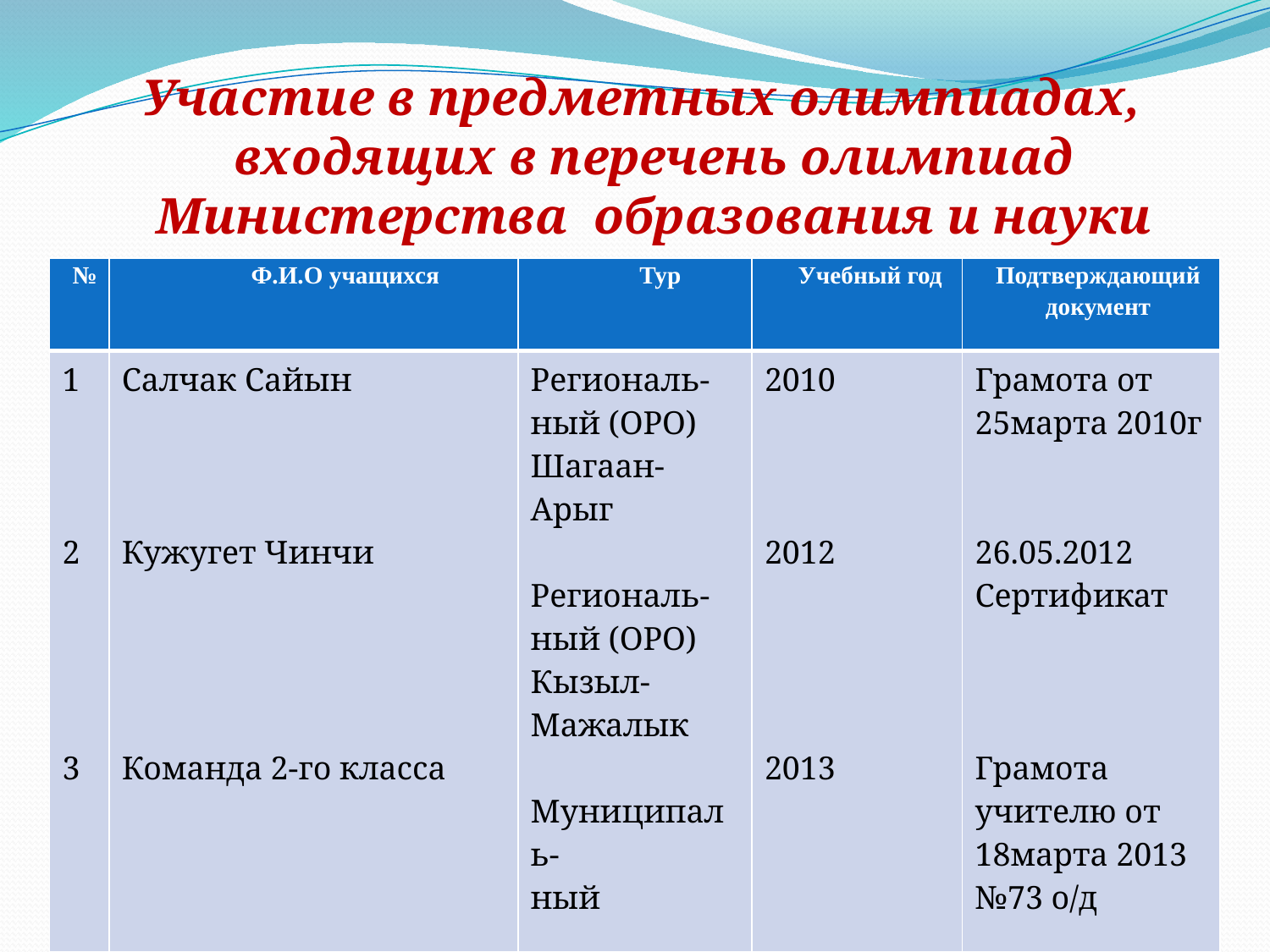

Участие в предметных олимпиадах, входящих в перечень олимпиад Министерства  образования и науки РТ.РФ
| № | Ф.И.О учащихся | Тур | Учебный год | Подтверждающий документ |
| --- | --- | --- | --- | --- |
| 1 2 3 | Салчак Сайын Кужугет Чинчи Команда 2-го класса | Региональ-ный (ОРО) Шагаан-Арыг Региональ-ный (ОРО) Кызыл-Мажалык Муниципаль- ный | 2010 2012 2013 | Грамота от 25марта 2010г 26.05.2012 Сертификат Грамота учителю от 18марта 2013 №73 о/д |